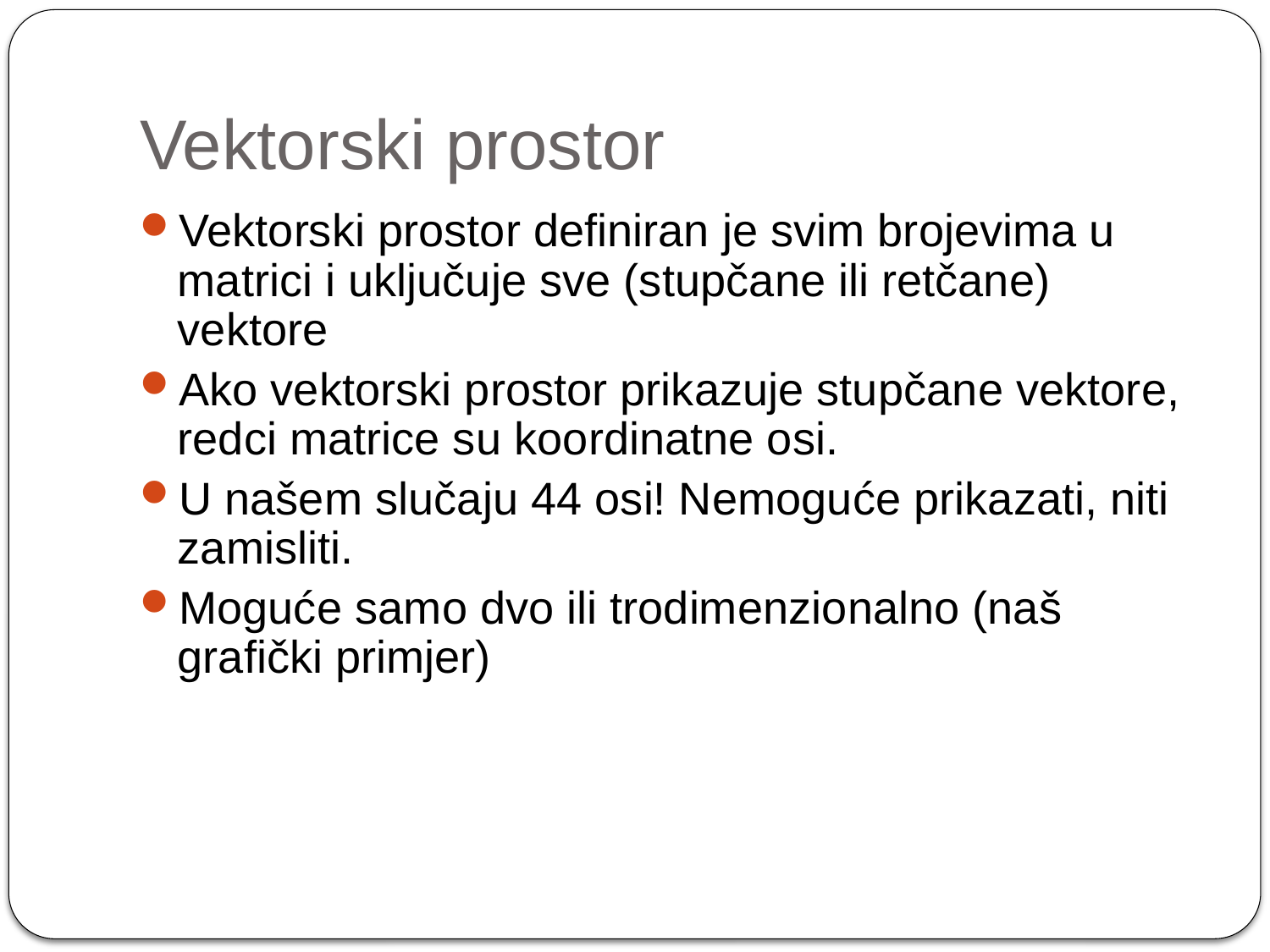

# Vektorski prostor
Vektorski prostor definiran je svim brojevima u matrici i uključuje sve (stupčane ili retčane) vektore
Ako vektorski prostor prikazuje stupčane vektore, redci matrice su koordinatne osi.
U našem slučaju 44 osi! Nemoguće prikazati, niti zamisliti.
Moguće samo dvo ili trodimenzionalno (naš grafički primjer)